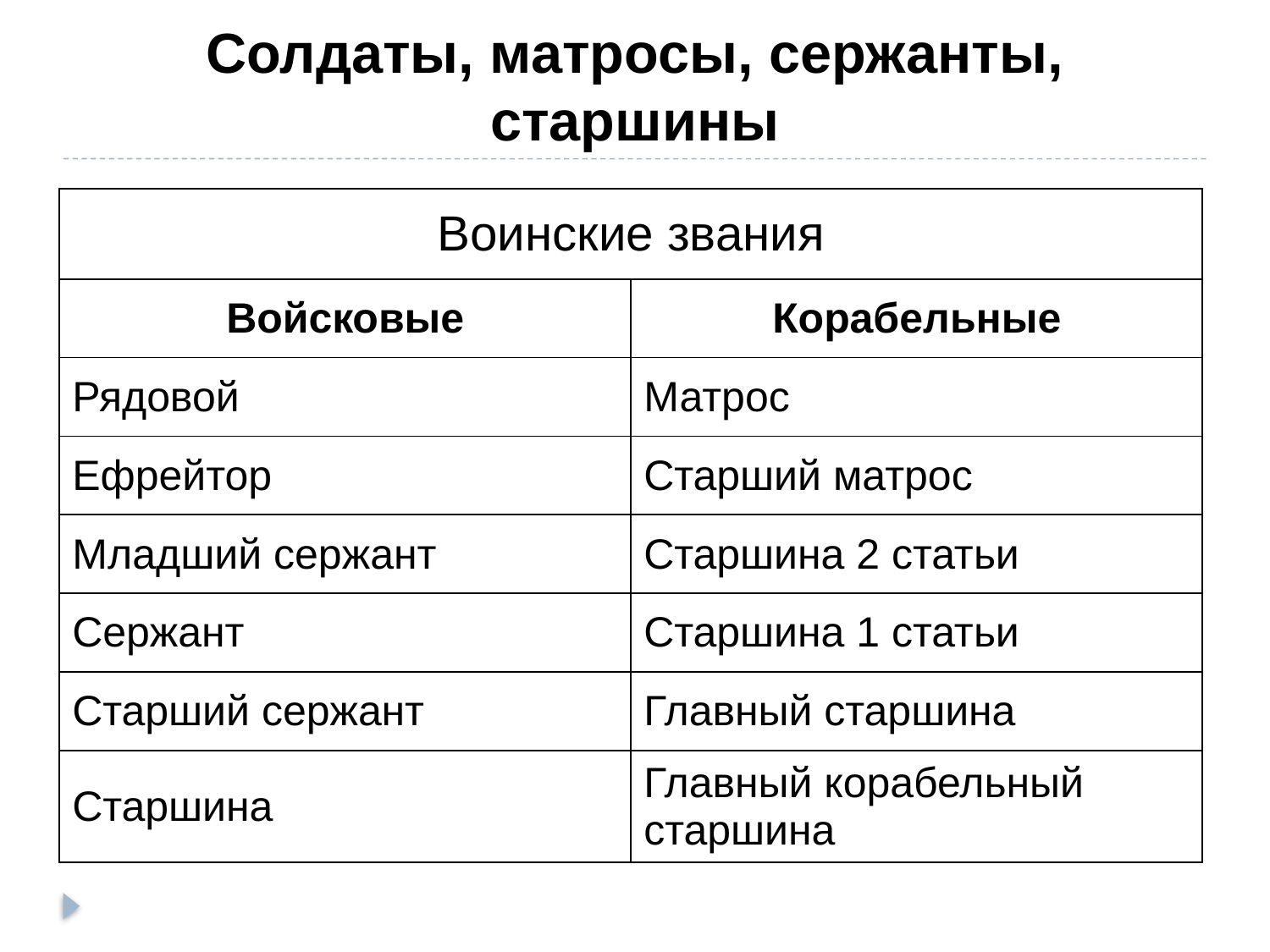

# Солдаты, матросы, сержанты, старшины
| Воинские звания |  |
| --- | --- |
| Войсковые | Корабельные |
| Рядовой | Матрос |
| Ефрейтор | Старший матрос |
| Младший сержант | Старшина 2 статьи |
| Сержант | Старшина 1 статьи |
| Старший сержант | Главный старшина |
| Старшина | Главный корабельный старшина |